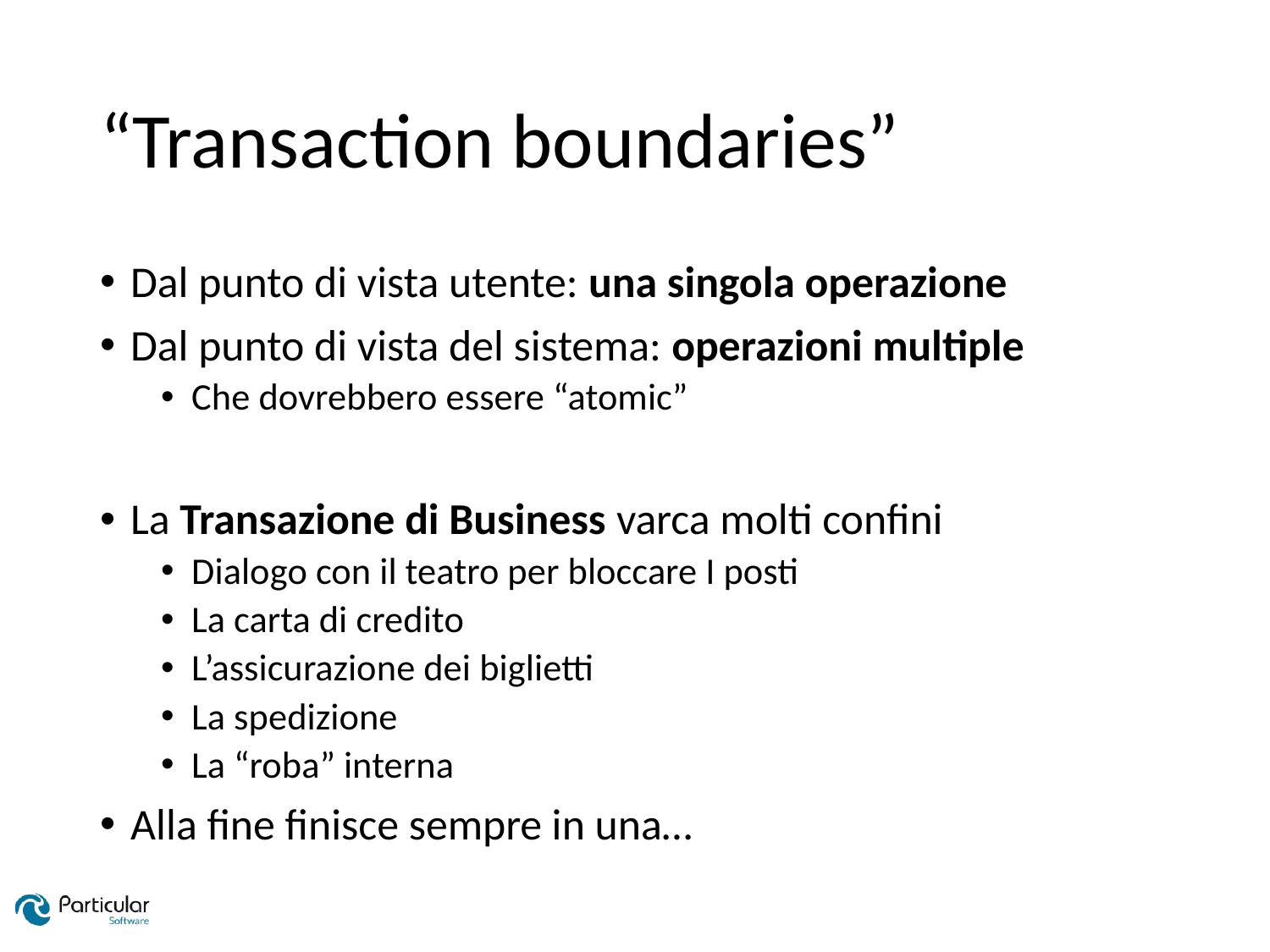

# “Transaction boundaries”
Dal punto di vista utente: una singola operazione
Dal punto di vista del sistema: operazioni multiple
Che dovrebbero essere “atomic”

La Transazione di Business varca molti confini
Dialogo con il teatro per bloccare I posti
La carta di credito
L’assicurazione dei biglietti
La spedizione
La “roba” interna
Alla fine finisce sempre in una…